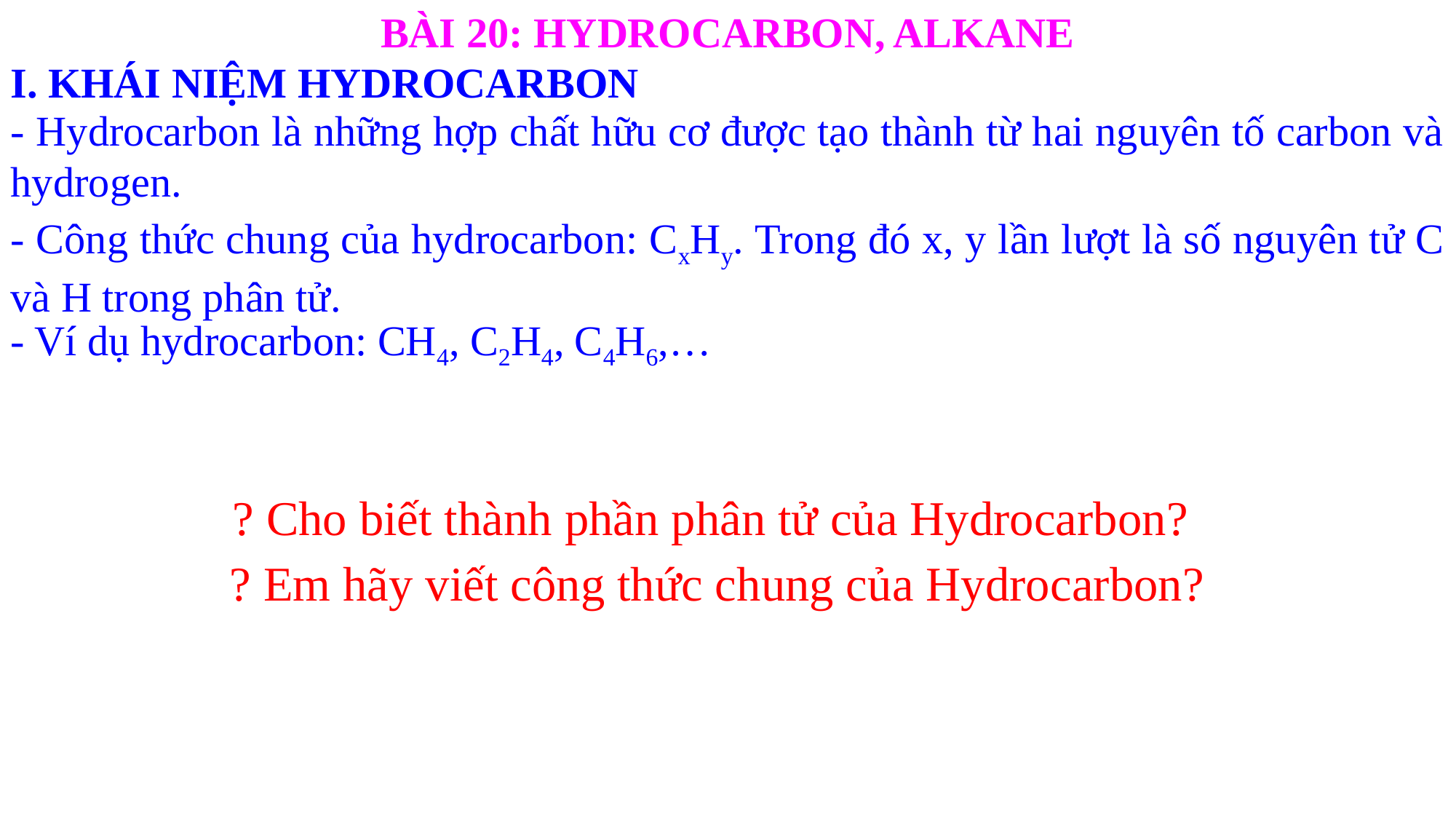

BÀI 20: HYDROCARBON, ALKANE

I. KHÁI NIỆM HYDROCARBON
- Hydrocarbon là những hợp chất hữu cơ được tạo thành từ hai nguyên tố carbon và hydrogen.

- Công thức chung của hydrocarbon: CxHy. Trong đó x, y lần lượt là số nguyên tử C và H trong phân tử.
- Ví dụ hydrocarbon: CH4, C2H4, C4H6,…
? Cho biết thành phần phân tử của Hydrocarbon?
? Em hãy viết công thức chung của Hydrocarbon?